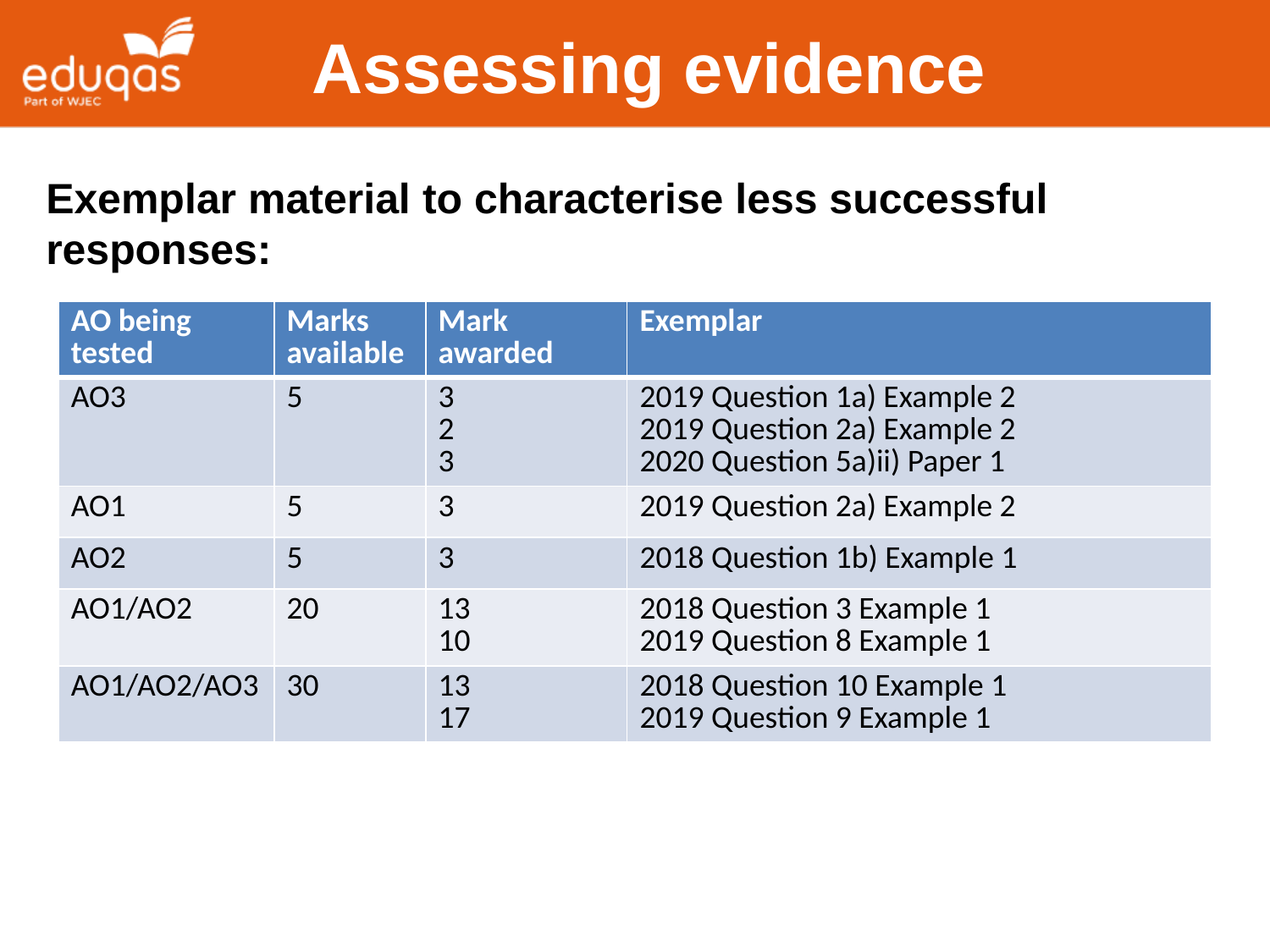

Assessing evidence
Exemplar material to characterise less successful responses:

| AO being tested | Marks available | Mark awarded | Exemplar |
| --- | --- | --- | --- |
| AO3 | 5 | 3 2 3 | 2019 Question 1a) Example 2 2019 Question 2a) Example 2 2020 Question 5a)ii) Paper 1 |
| AO1 | 5 | 3 | 2019 Question 2a) Example 2 |
| AO2 | 5 | 3 | 2018 Question 1b) Example 1 |
| AO1/AO2 | 20 | 13 10 | 2018 Question 3 Example 1 2019 Question 8 Example 1 |
| AO1/AO2/AO3 | 30 | 13 17 | 2018 Question 10 Example 1 2019 Question 9 Example 1 |